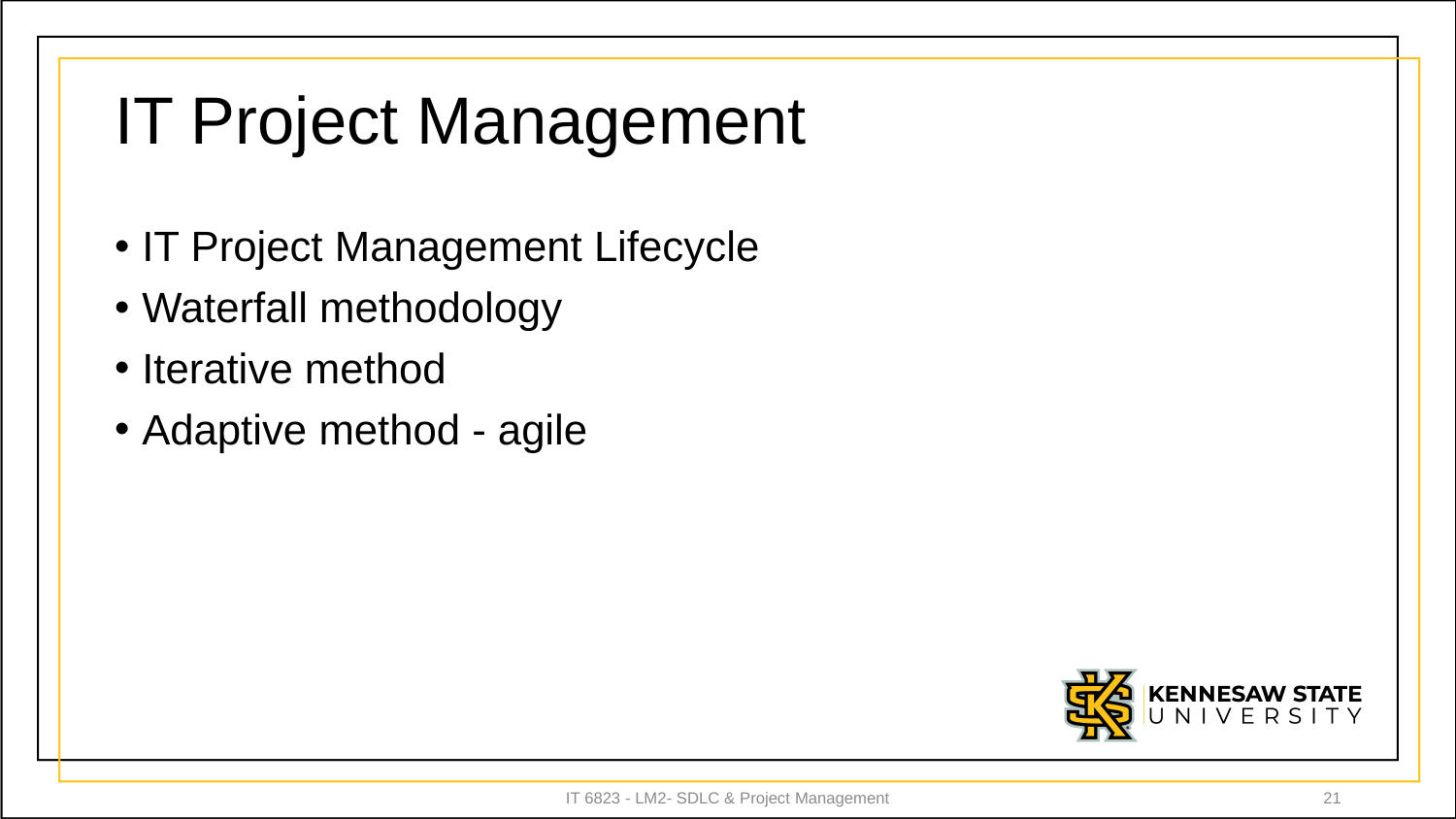

# IT Project Management
IT Project Management Lifecycle
Waterfall methodology
Iterative method
Adaptive method - agile
IT 6823 - LM2- SDLC & Project Management
21